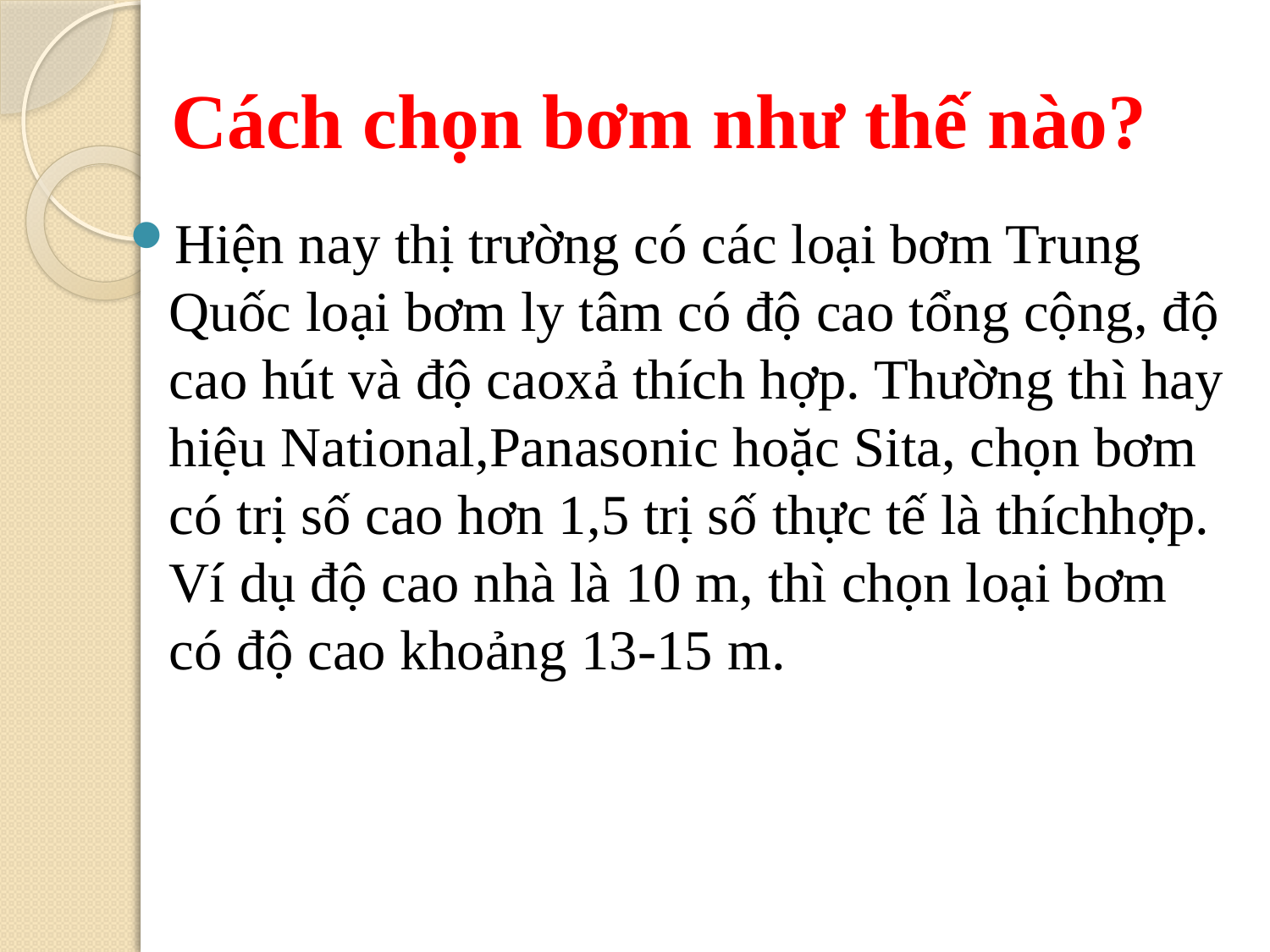

# Cách chọn bơm như thế nào?
Hiện nay thị trường có các loại bơm Trung Quốc loại bơm ly tâm có độ cao tổng cộng, độ cao hút và độ caoxả thích hợp. Thường thì hay hiệu National,Panasonic hoặc Sita, chọn bơm có trị số cao hơn 1,5 trị số thực tế là thíchhợp. Ví dụ độ cao nhà là 10 m, thì chọn loại bơm có độ cao khoảng 13-15 m.